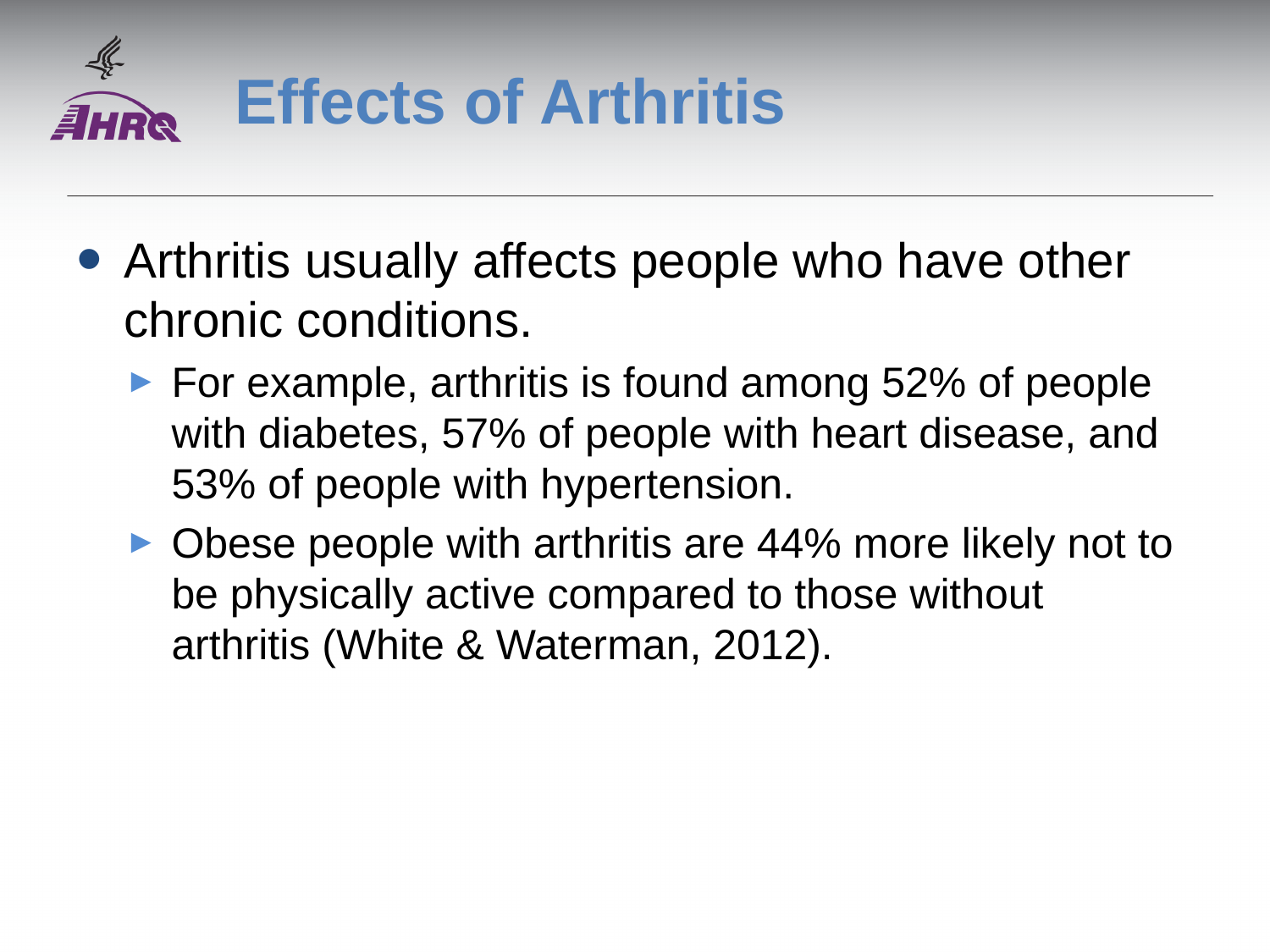

# Effects of Arthritis
Arthritis usually affects people who have other chronic conditions.
For example, arthritis is found among 52% of people with diabetes, 57% of people with heart disease, and 53% of people with hypertension.
Obese people with arthritis are 44% more likely not to be physically active compared to those without arthritis (White & Waterman, 2012).